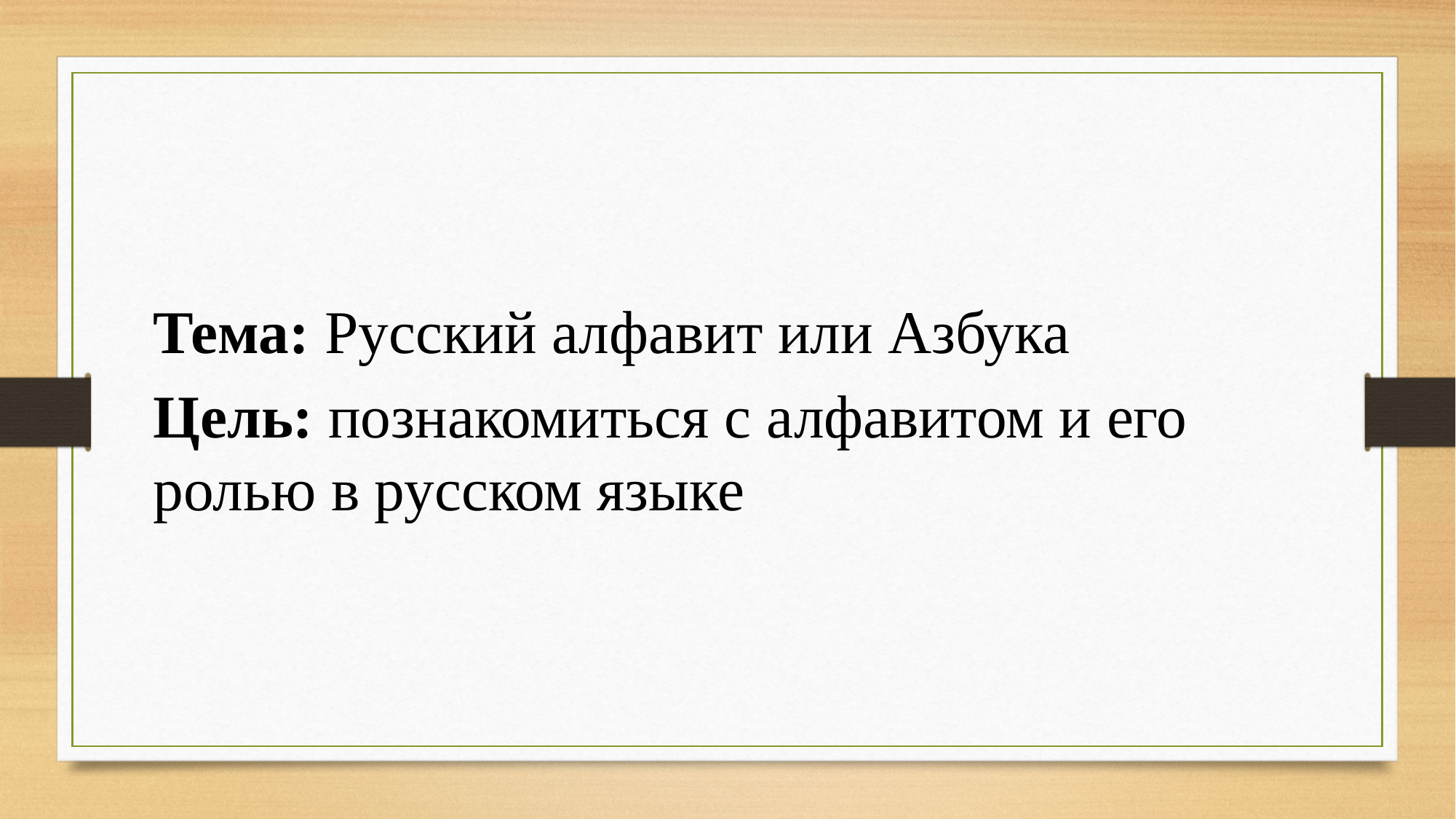

Тема: Русский алфавит или Азбука
Цель: познакомиться с алфавитом и его ролью в русском языке